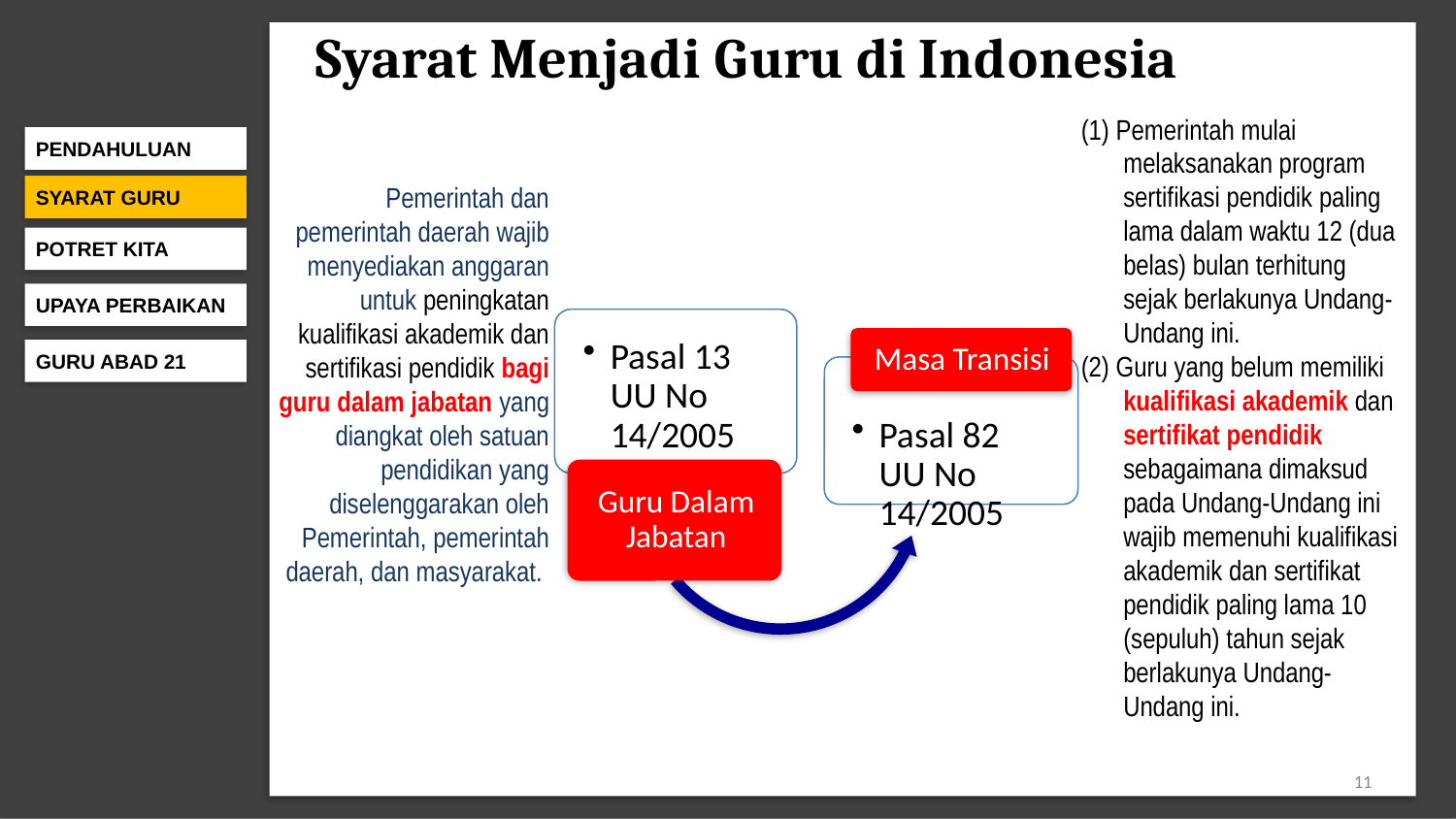

Syarat Menjadi Guru di Indonesia
PENDAHULUAN
SYARAT GURU
POTRET KITA
Pasal 13 UU No 14/2005
Guru Dalam Jabatan
Pasal 82 UU No 14/2005
Masa Transisi
UPAYA PERBAIKAN
Pemerintah dan pemerintah daerah wajib menyediakan anggaran untuk peningkatan kualifikasi akademik dan sertifikasi pendidik bagi guru dalam jabatan yang diangkat oleh satuan pendidikan yang diselenggarakan oleh Pemerintah, pemerintah daerah, dan masyarakat.
GURU ABAD 21
(1) Pemerintah mulai melaksanakan program sertifikasi pendidik paling lama dalam waktu 12 (dua belas) bulan terhitung sejak berlakunya Undang-Undang ini.
(2) Guru yang belum memiliki kualifikasi akademik dan sertifikat pendidik sebagaimana dimaksud pada Undang-Undang ini wajib memenuhi kualifikasi akademik dan sertifikat pendidik paling lama 10 (sepuluh) tahun sejak berlakunya Undang-Undang ini.
11